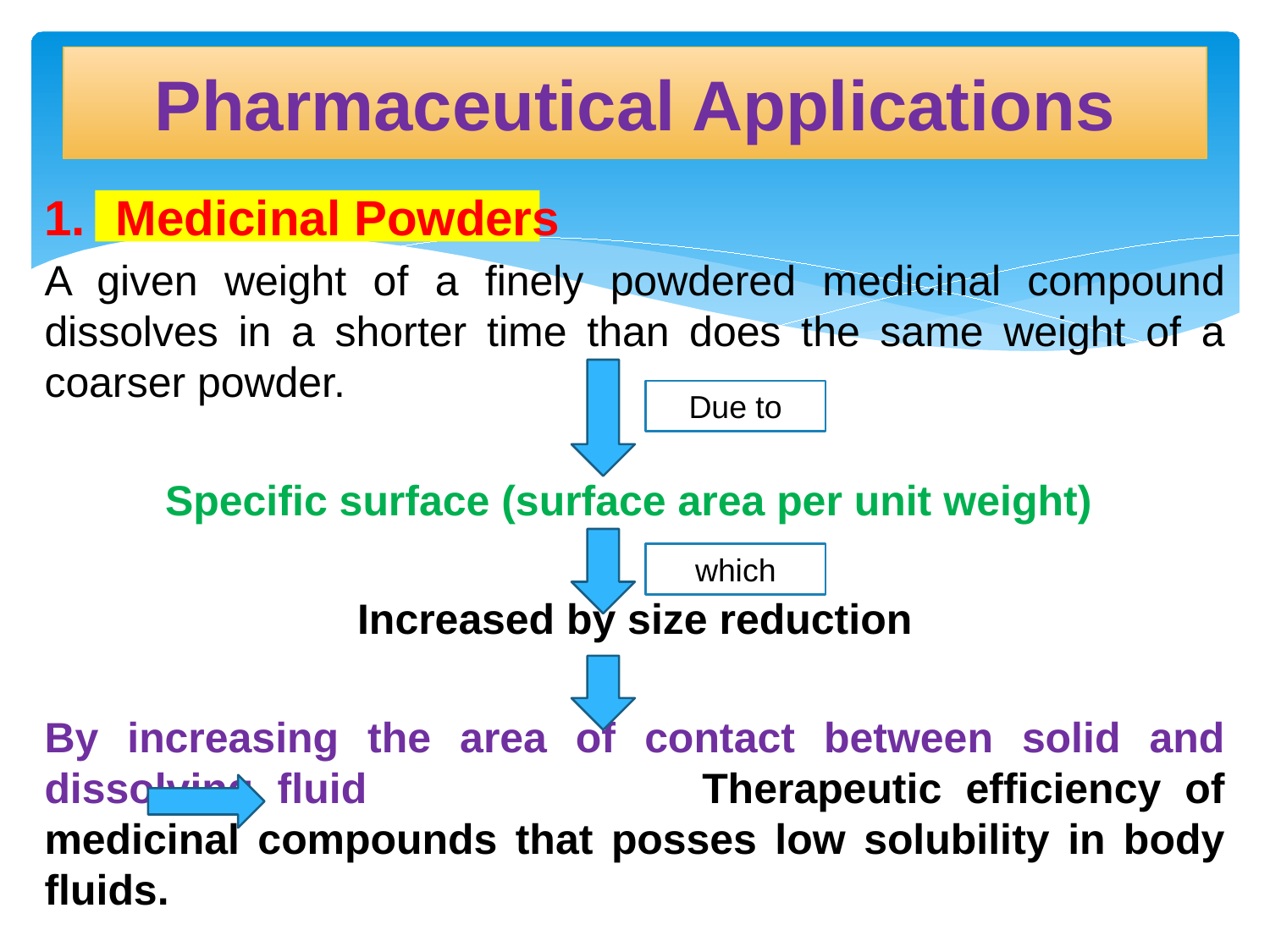

# Pharmaceutical Applications
Medicinal Powders
A given weight of a finely powdered medicinal compound dissolves in a shorter time than does the same weight of a coarser powder.

Specific surface (surface area per unit weight)

Increased by size reduction

By increasing the area of contact between solid and dissolving fluid              Therapeutic efficiency of medicinal compounds that posses low solubility in body fluids.

Due to

which